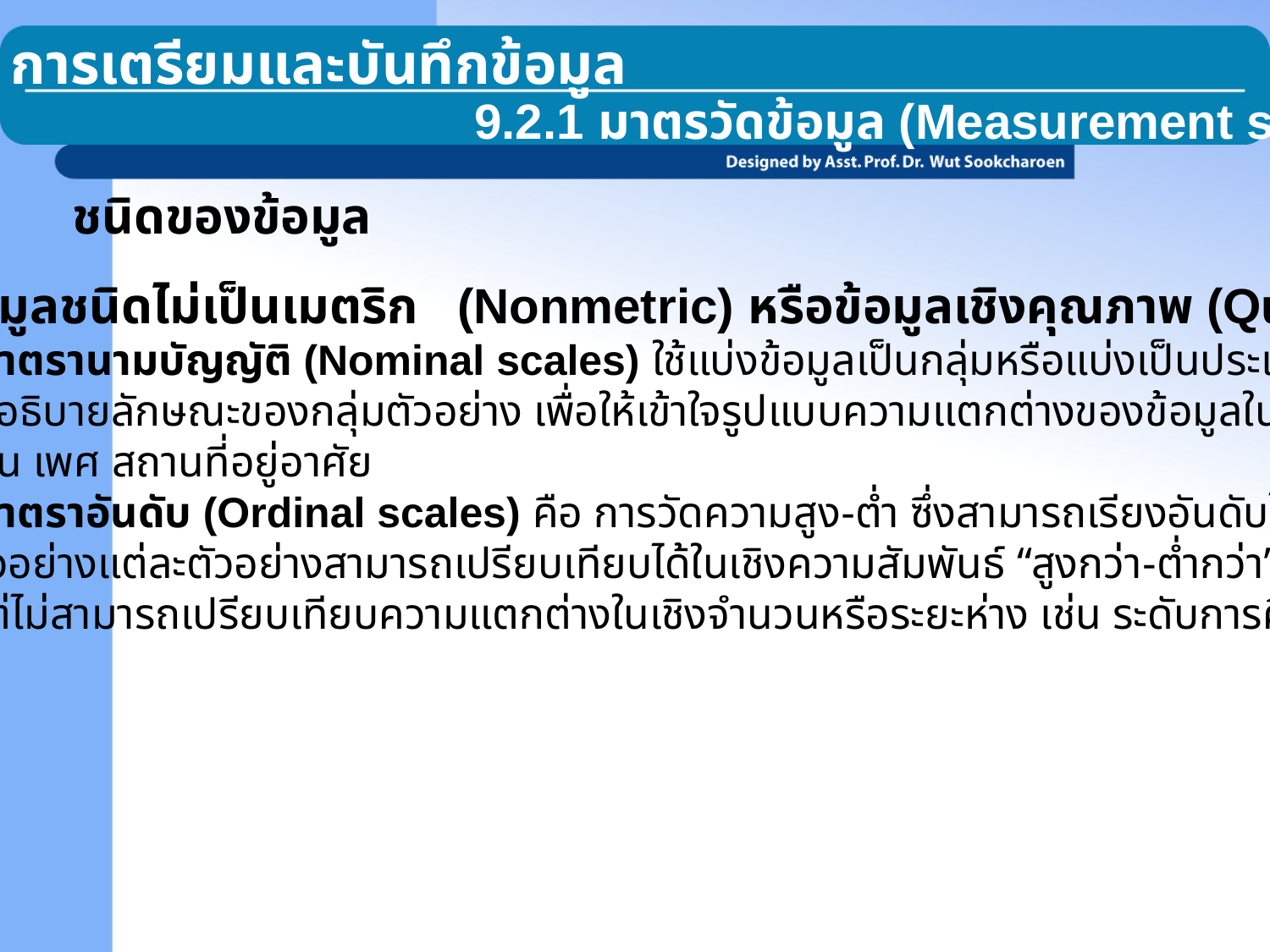

9.2 การเตรียมและบันทึกข้อมูล
9.2.1 มาตรวัดข้อมูล (Measurement scales)
ชนิดของข้อมูล
 ข้อมูลชนิดไม่เป็นเมตริก   (Nonmetric) หรือข้อมูลเชิงคุณภาพ (Qualitative)
 มาตรานามบัญญัติ (Nominal scales) ใช้แบ่งข้อมูลเป็นกลุ่มหรือแบ่งเป็นประเภท
ใช้อธิบายลักษณะของกลุ่มตัวอย่าง เพื่อให้เข้าใจรูปแบบความแตกต่างของข้อมูลในแต่ละกลุ่ม
เช่น เพศ สถานที่อยู่อาศัย
 มาตราอันดับ (Ordinal scales) คือ การวัดความสูง-ต่ำ ซึ่งสามารถเรียงอันดับได้
ตัวอย่างแต่ละตัวอย่างสามารถเปรียบเทียบได้ในเชิงความสัมพันธ์ “สูงกว่า-ต่ำกว่า”
แต่ไม่สามารถเปรียบเทียบความแตกต่างในเชิงจำนวนหรือระยะห่าง เช่น ระดับการศึกษา